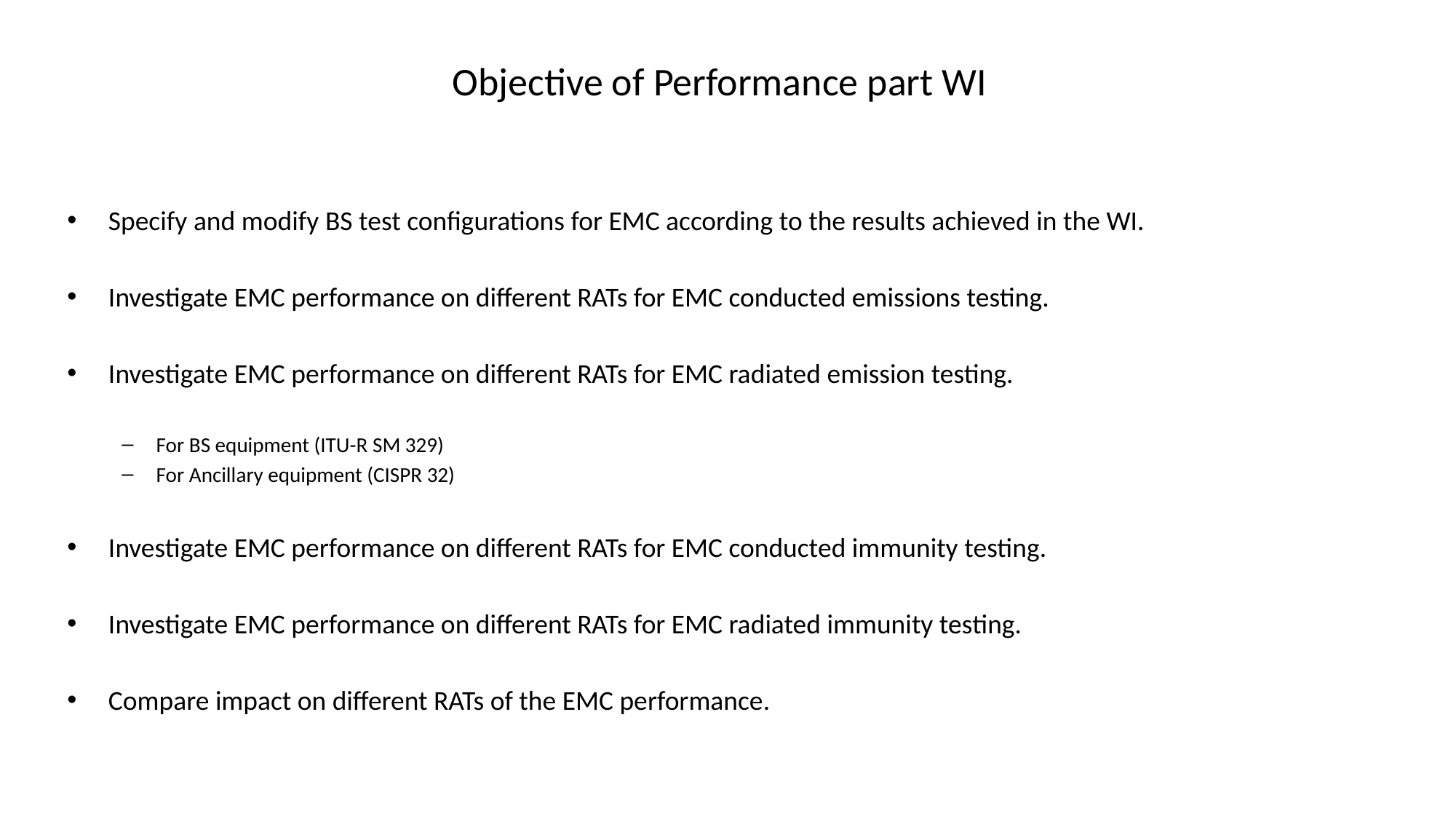

# Objective of Performance part WI
Specify and modify BS test configurations for EMC according to the results achieved in the WI.

Investigate EMC performance on different RATs for EMC conducted emissions testing.

Investigate EMC performance on different RATs for EMC radiated emission testing.

For BS equipment (ITU-R SM 329)
For Ancillary equipment (CISPR 32)

Investigate EMC performance on different RATs for EMC conducted immunity testing.

Investigate EMC performance on different RATs for EMC radiated immunity testing.

Compare impact on different RATs of the EMC performance.